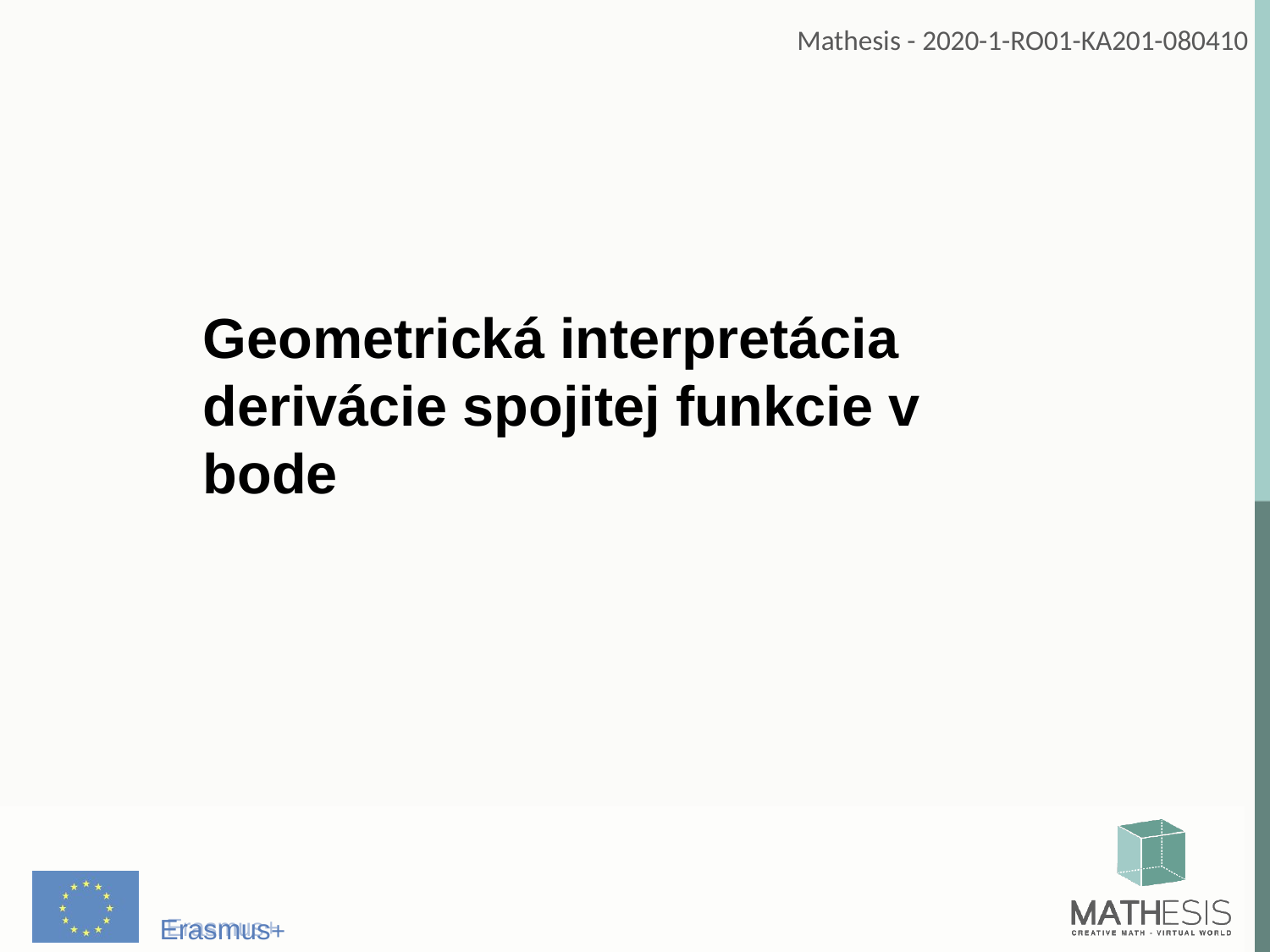

Geometrická interpretácia derivácie spojitej funkcie v bode